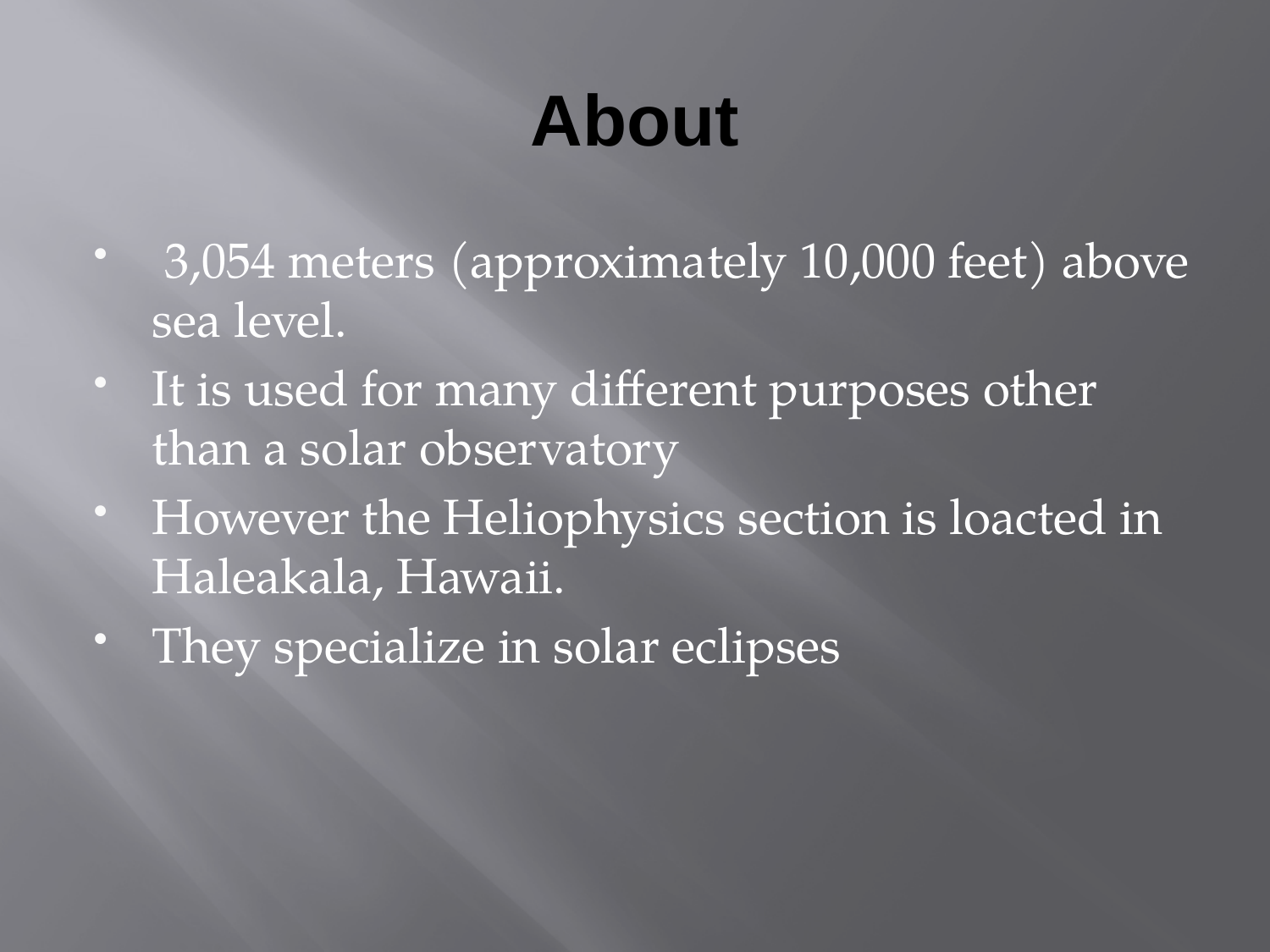

# About
 3,054 meters (approximately 10,000 feet) above sea level.
It is used for many different purposes other than a solar observatory
However the Heliophysics section is loacted in Haleakala, Hawaii.
They specialize in solar eclipses